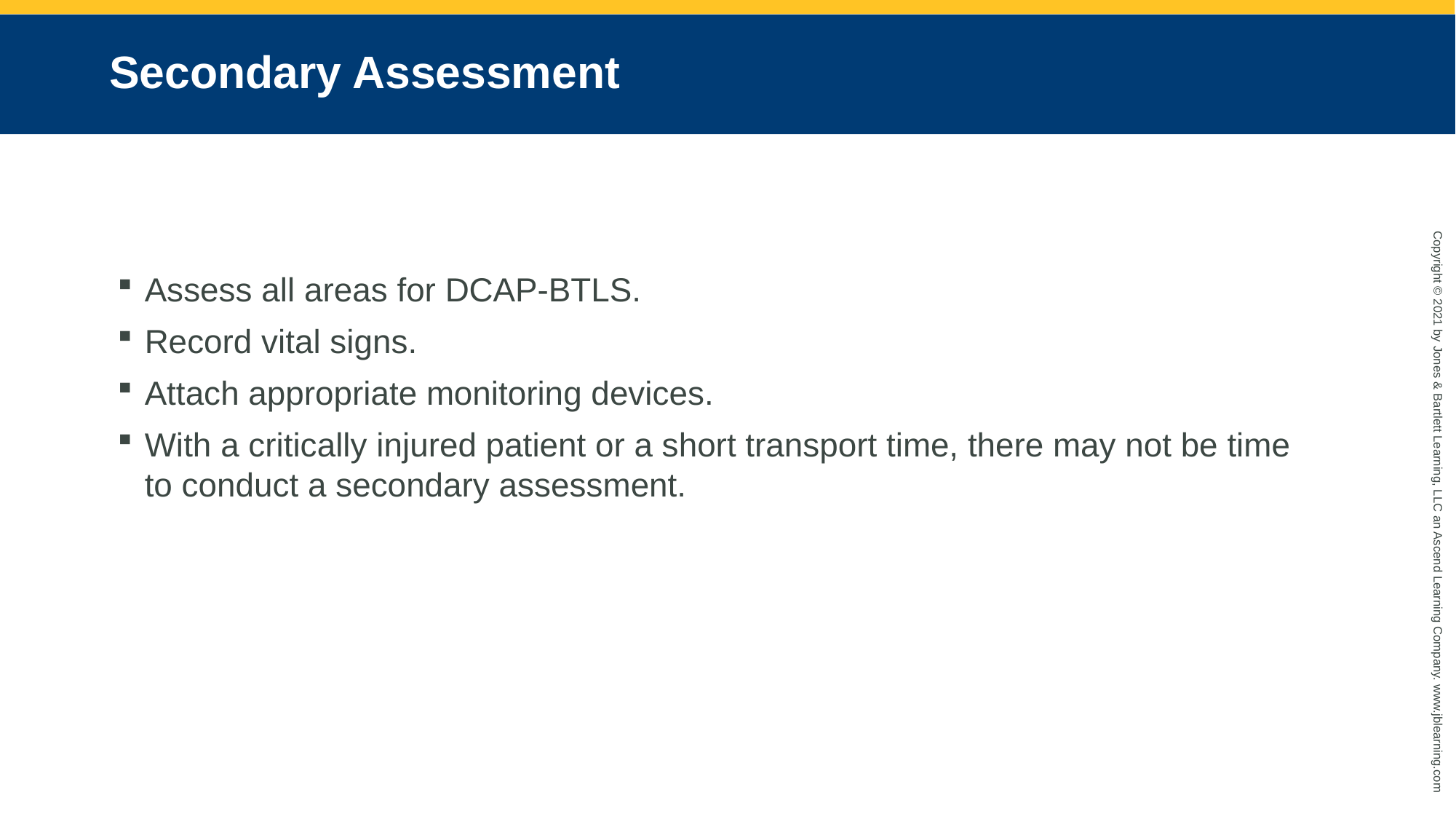

# Secondary Assessment
Assess all areas for DCAP-BTLS.
Record vital signs.
Attach appropriate monitoring devices.
With a critically injured patient or a short transport time, there may not be time to conduct a secondary assessment.